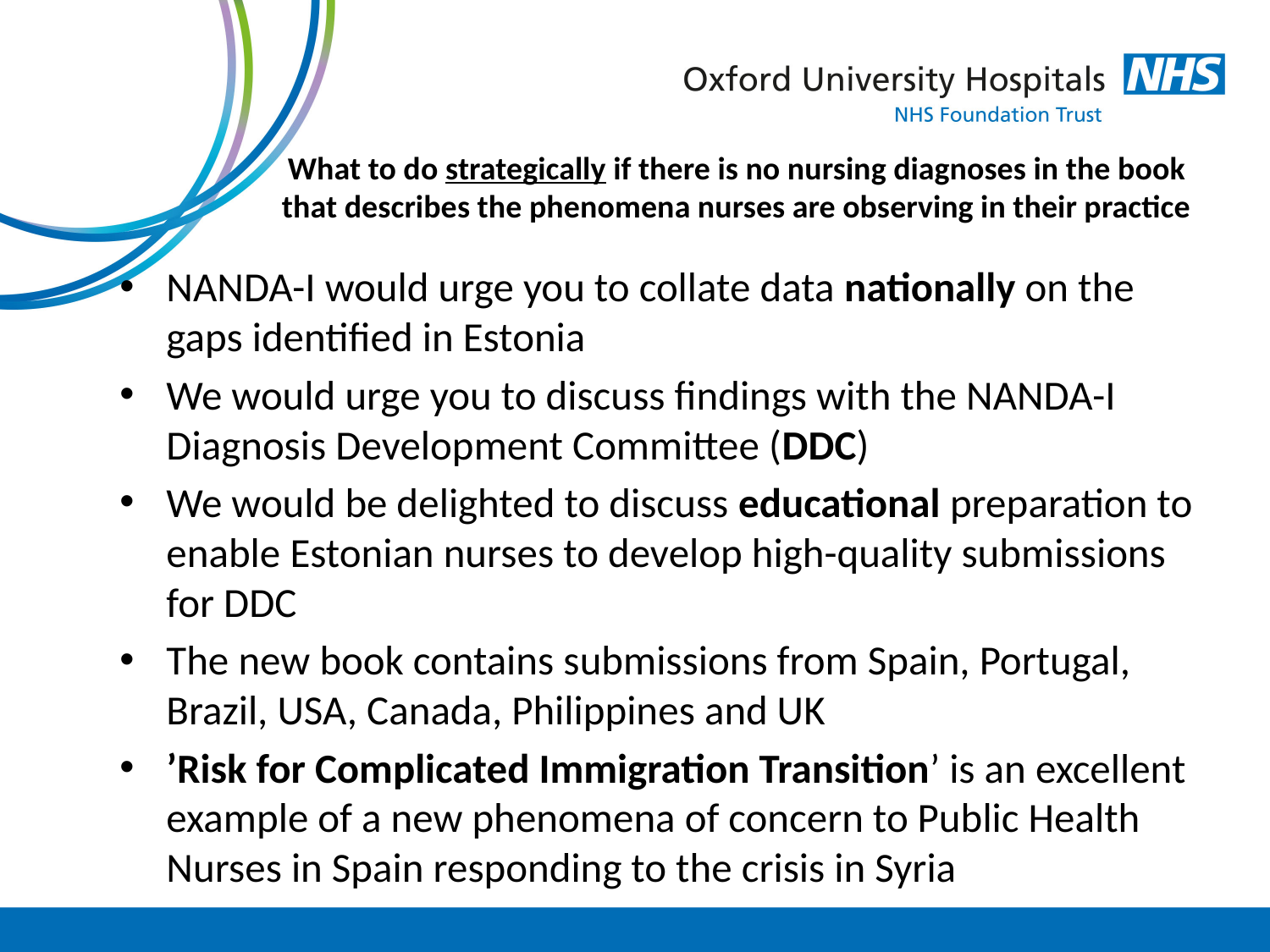

# What to do strategically if there is no nursing diagnoses in the book that describes the phenomena nurses are observing in their practice
NANDA-I would urge you to collate data nationally on the gaps identified in Estonia
We would urge you to discuss findings with the NANDA-I Diagnosis Development Committee (DDC)
We would be delighted to discuss educational preparation to enable Estonian nurses to develop high-quality submissions for DDC
The new book contains submissions from Spain, Portugal, Brazil, USA, Canada, Philippines and UK
’Risk for Complicated Immigration Transition’ is an excellent example of a new phenomena of concern to Public Health Nurses in Spain responding to the crisis in Syria